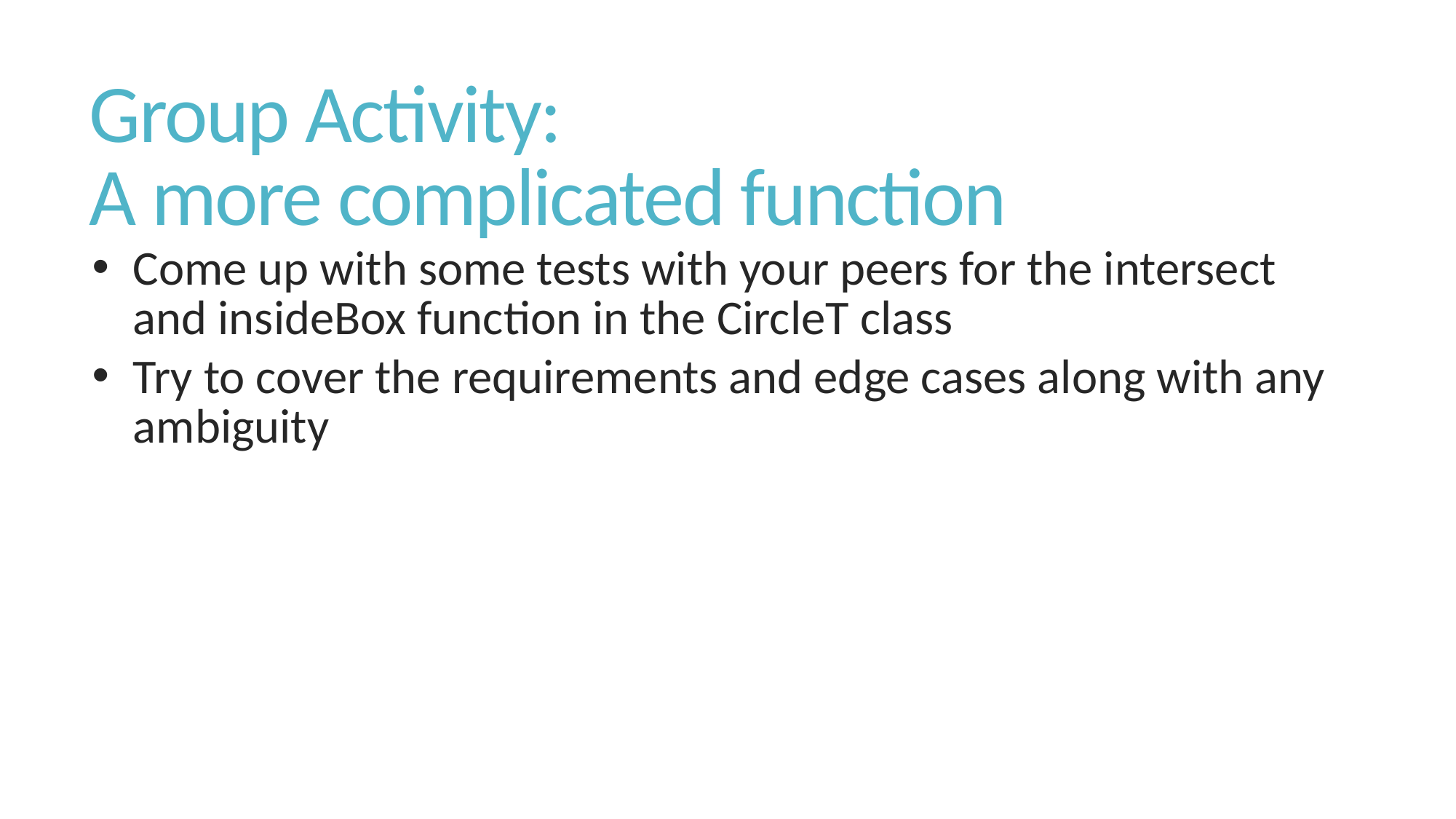

# Group Activity: A more complicated function
Come up with some tests with your peers for the intersect and insideBox function in the CircleT class
Try to cover the requirements and edge cases along with any ambiguity